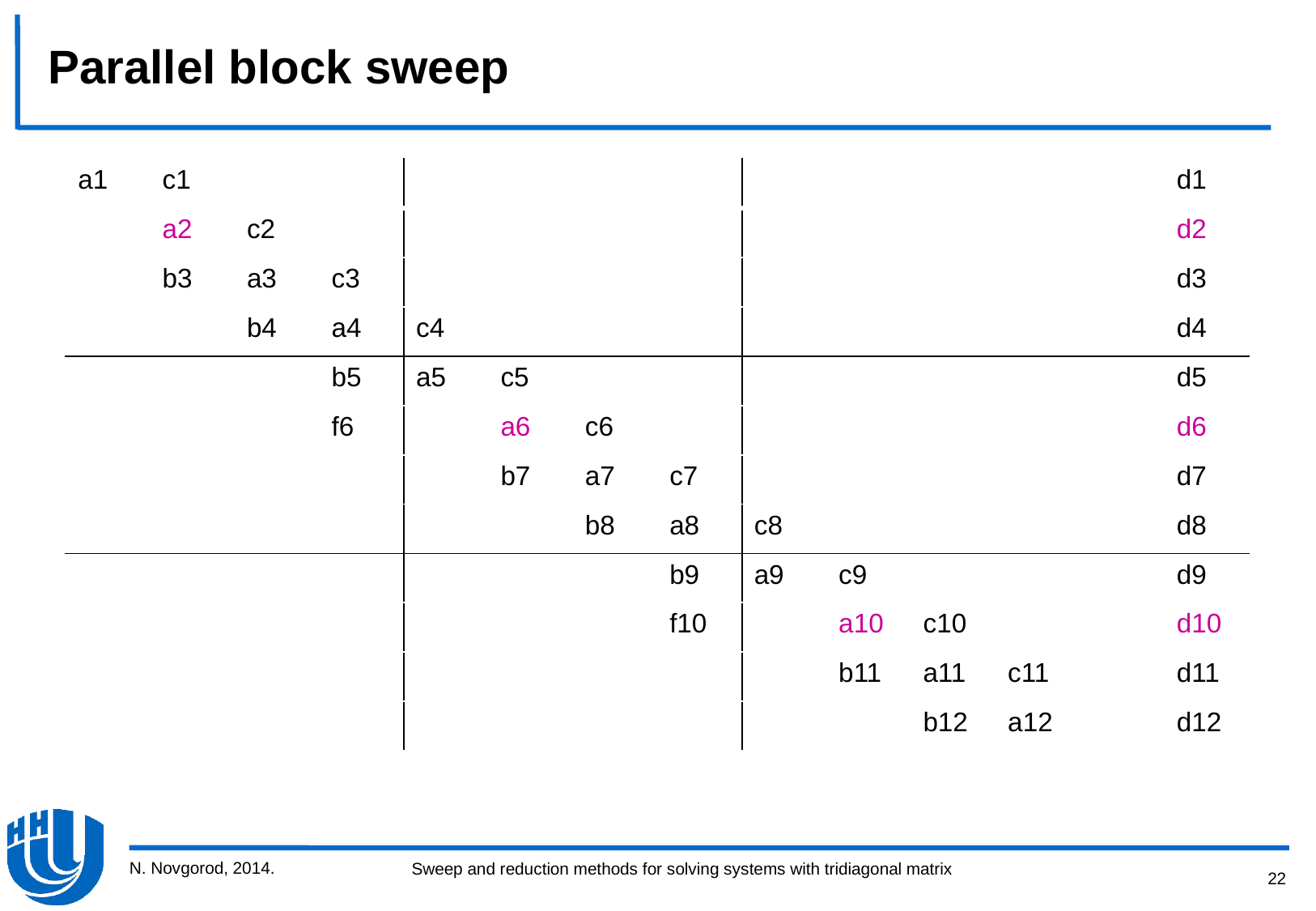

Parallel block sweep
| a1 | c1 |  |  |  |  |  |  |  |  |  |  |  | d1 |
| --- | --- | --- | --- | --- | --- | --- | --- | --- | --- | --- | --- | --- | --- |
|  | a2 | c2 |  |  |  |  |  |  |  |  |  |  | d2 |
|  | b3 | a3 | c3 |  |  |  |  |  |  |  |  |  | d3 |
|  |  | b4 | a4 | c4 |  |  |  |  |  |  |  |  | d4 |
|  |  |  | b5 | a5 | c5 |  |  |  |  |  |  |  | d5 |
|  |  |  | f6 |  | a6 | c6 |  |  |  |  |  |  | d6 |
|  |  |  |  |  | b7 | a7 | c7 |  |  |  |  |  | d7 |
|  |  |  |  |  |  | b8 | a8 | c8 |  |  |  |  | d8 |
|  |  |  |  |  |  |  | b9 | a9 | c9 |  |  |  | d9 |
|  |  |  |  |  |  |  | f10 |  | a10 | c10 |  |  | d10 |
|  |  |  |  |  |  |  |  |  | b11 | a11 | c11 |  | d11 |
|  |  |  |  |  |  |  |  |  |  | b12 | a12 |  | d12 |
N. Novgorod, 2014.
22
Sweep and reduction methods for solving systems with tridiagonal matrix